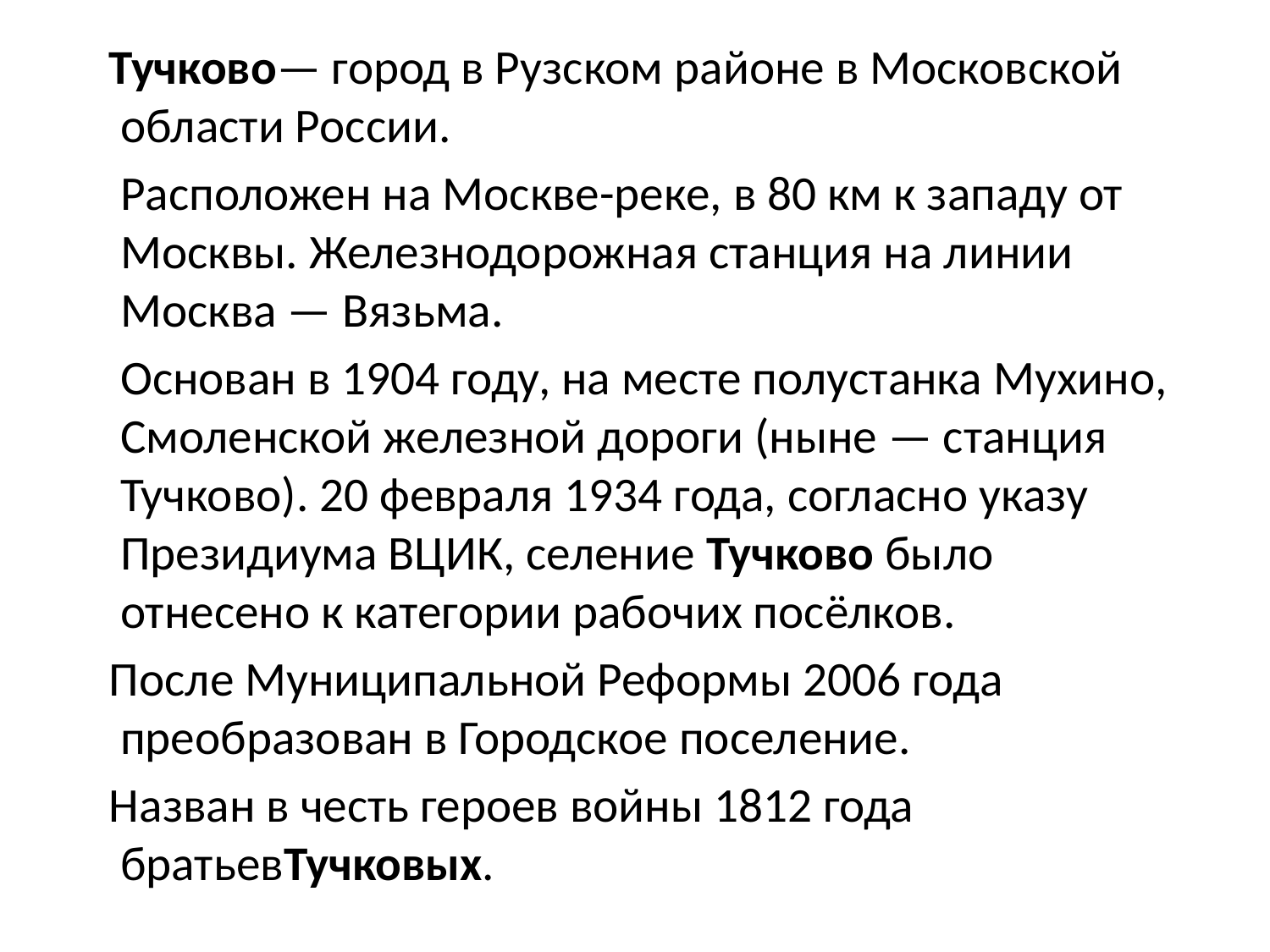

Тучково— город в Рузском районе в Московской области России.
    Расположен на Москве-реке, в 80 км к западу от Москвы. Железнодорожная станция на линии Москва — Вязьма.
    Основан в 1904 году, на месте полустанка Мухино, Смоленской железной дороги (ныне — станция Тучково). 20 февраля 1934 года, согласно указу Президиума ВЦИК, селение Тучково было отнесено к категории рабочих посёлков.
   После Муниципальной Реформы 2006 года преобразован в Городское поселение.
   Назван в честь героев войны 1812 года братьевТучковых.

#